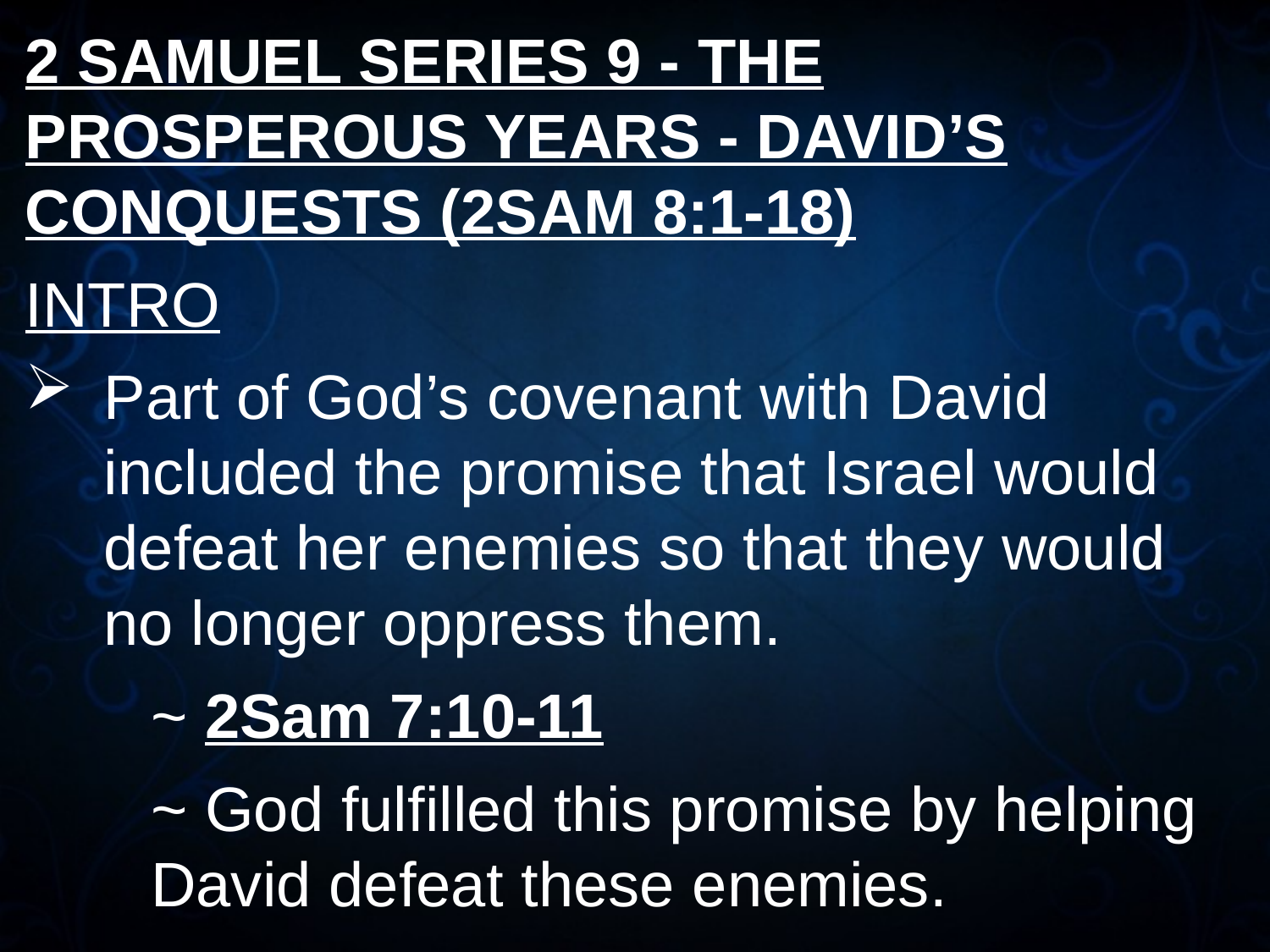

2 SAMUEL SERIES 9 - THE PROSPEROUS YEARS - DAVID’S CONQUESTS (2SAM 8:1-18)
INTRO
Part of God’s covenant with David included the promise that Israel would defeat her enemies so that they would no longer oppress them.
	~ 2Sam 7:10-11
	~ God fulfilled this promise by helping 		David defeat these enemies.